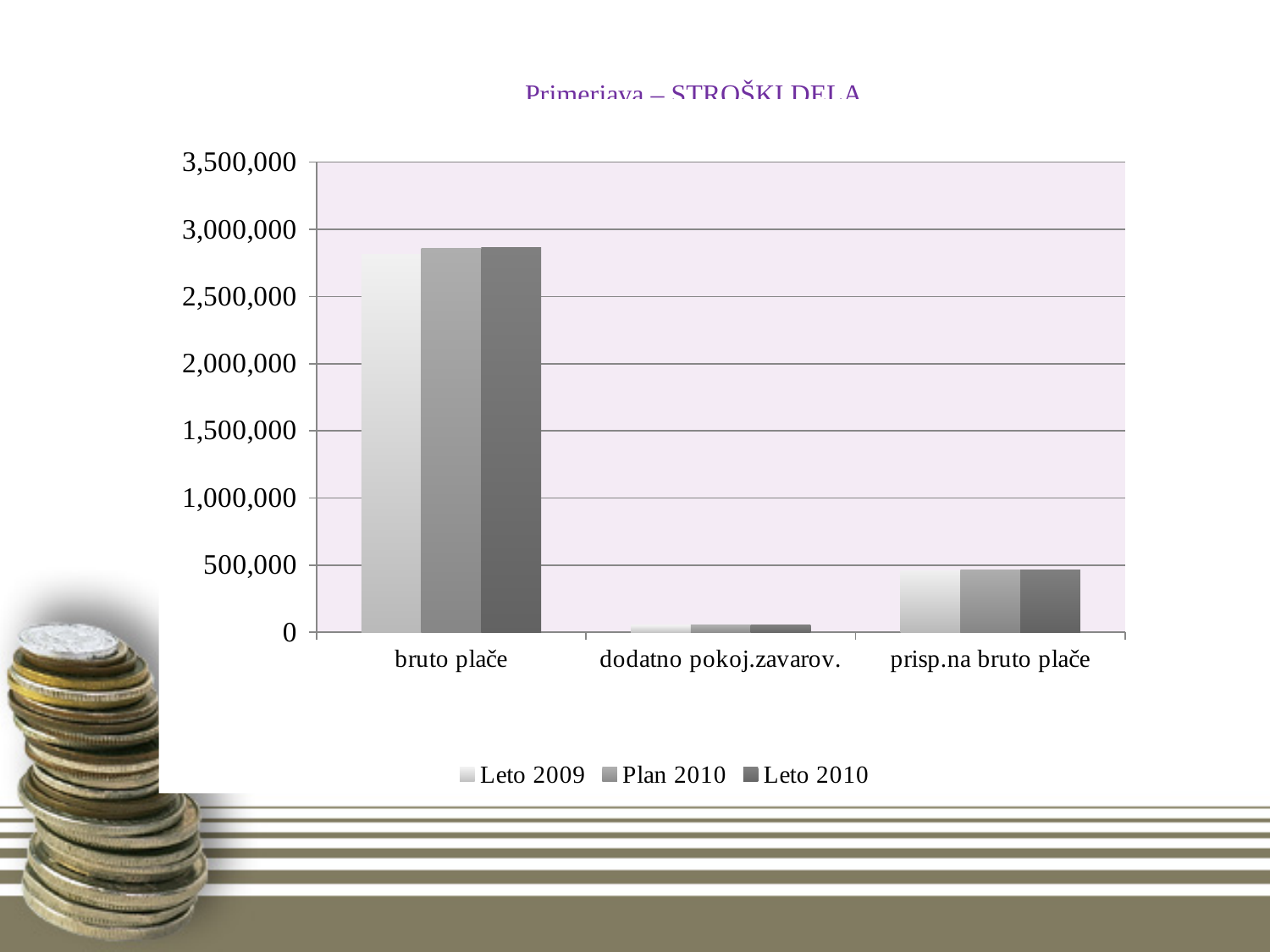

# Primerjava – STROŠKI DELA

### Chart

| Category | Leto 2009 | Plan 2010 | Leto 2010 |
|---|---|---|---|
| bruto plače | 2812283.9099999997 | 2857280.4499999997 | 2866454.13 |
| dodatno pokoj.zavarov. | 52415.42 | 53254.07 | 54248.57 |
| prisp.na bruto plače | 454687.48000000004 | 461962.48000000004 | 463800.66 |